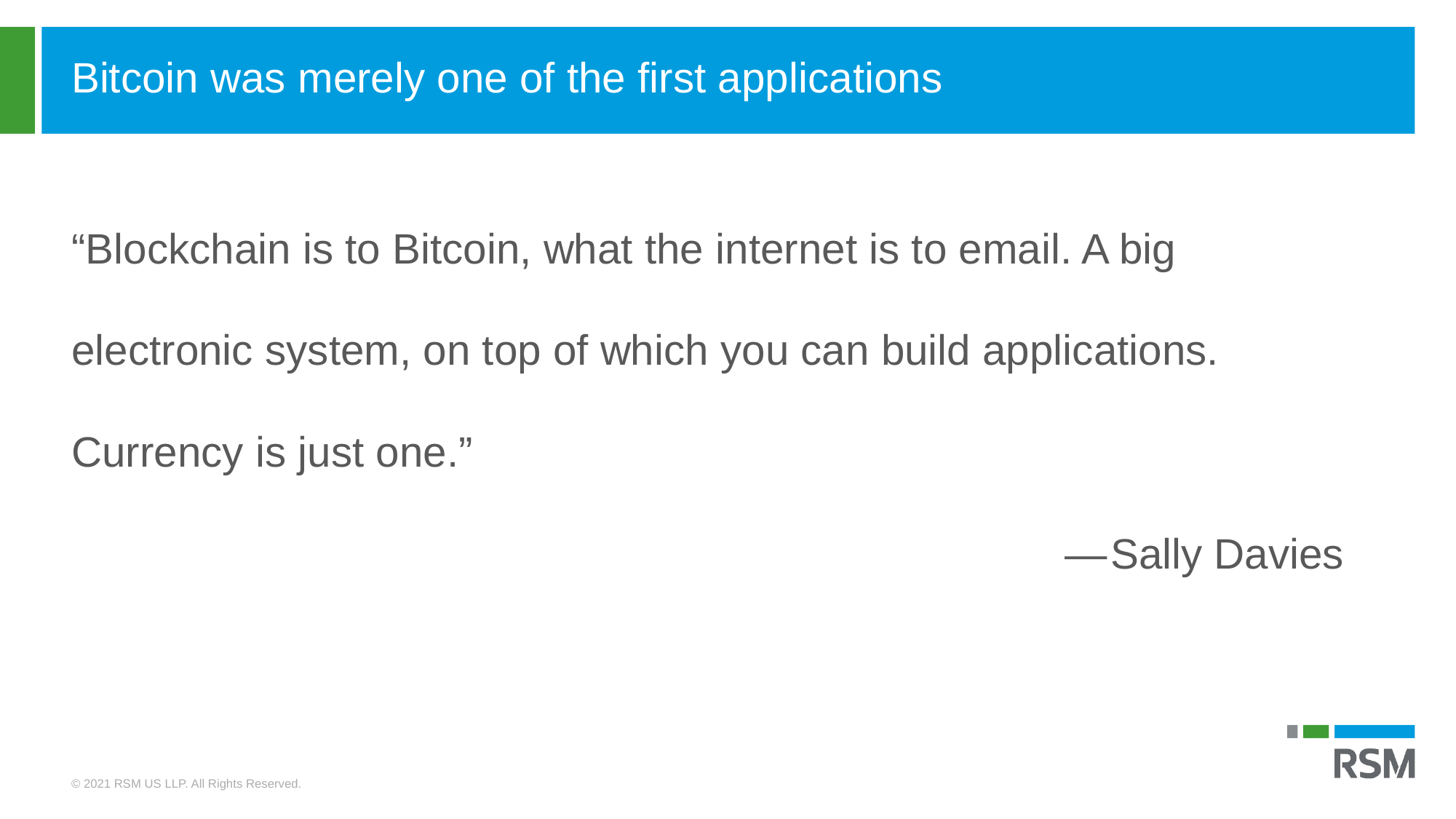

# Bitcoin was merely one of the first applications
“Blockchain is to Bitcoin, what the internet is to email. A big electronic system, on top of which you can build applications. Currency is just one.”
— Sally Davies